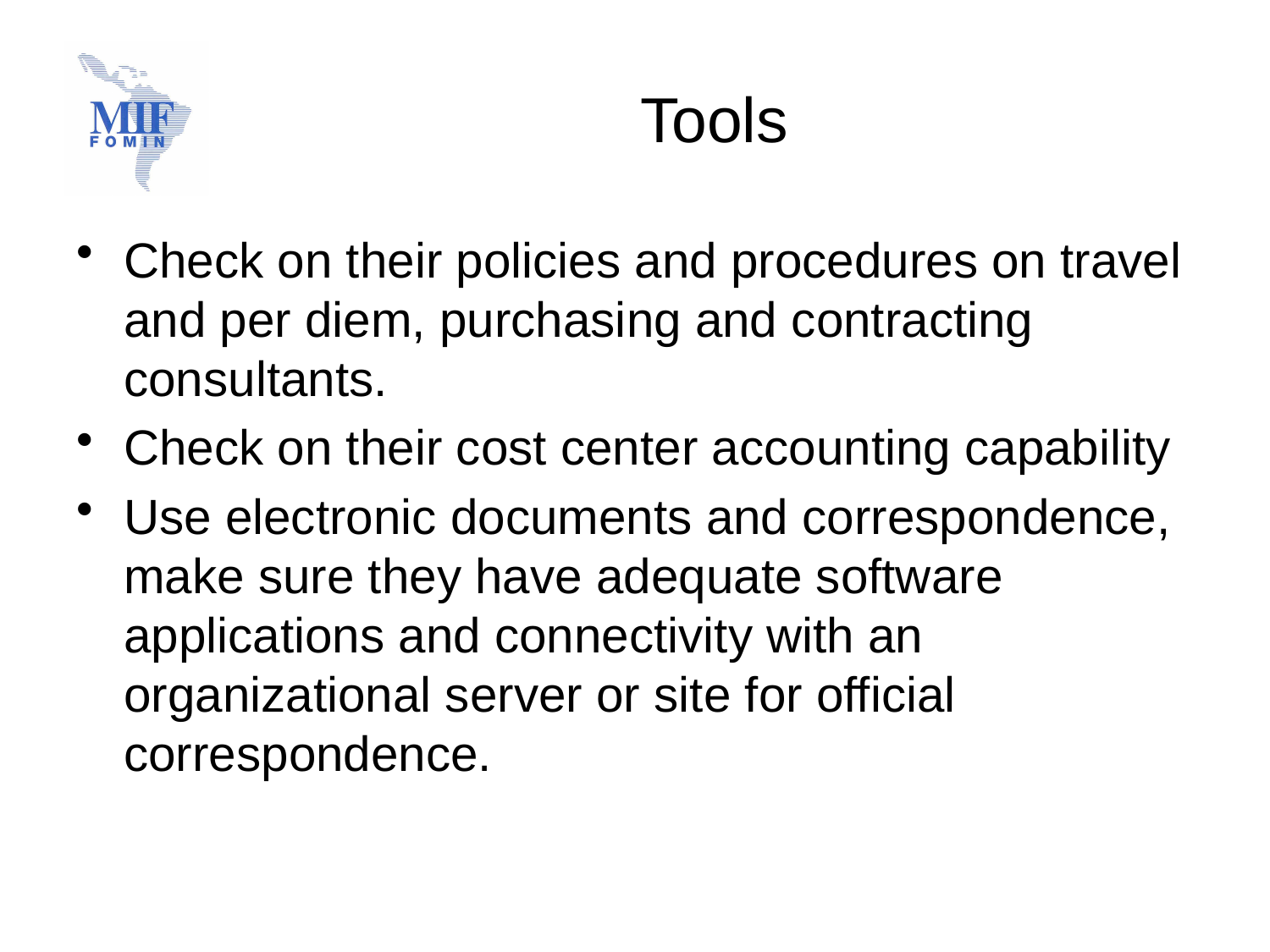

# Tools
Check on their policies and procedures on travel and per diem, purchasing and contracting consultants.
Check on their cost center accounting capability
Use electronic documents and correspondence, make sure they have adequate software applications and connectivity with an organizational server or site for official correspondence.